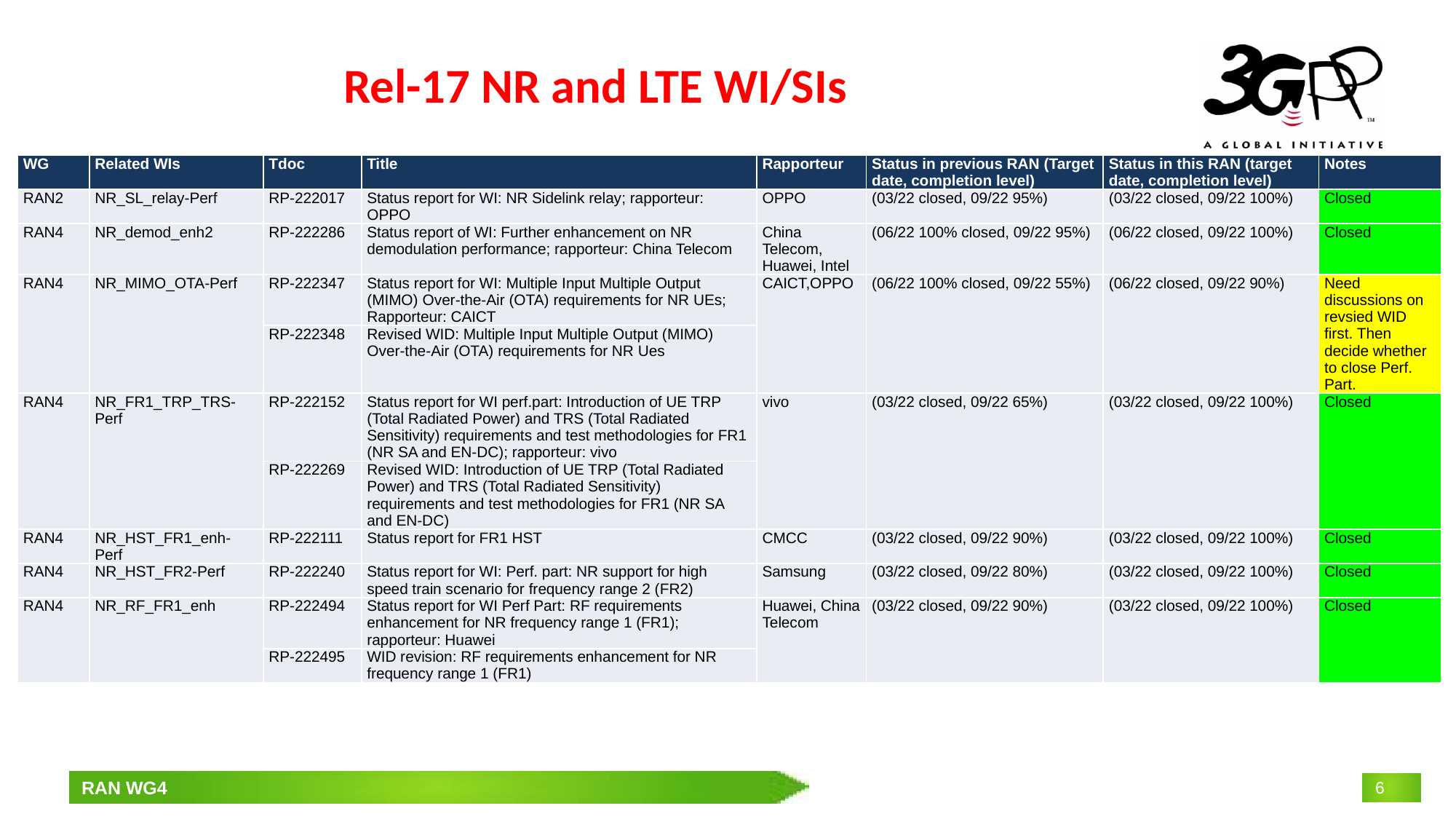

# Rel-17 NR and LTE WI/SIs
| WG | Related WIs | Tdoc | Title | Rapporteur | Status in previous RAN (Target date, completion level) | Status in this RAN (target date, completion level) | Notes |
| --- | --- | --- | --- | --- | --- | --- | --- |
| RAN2 | NR\_SL\_relay-Perf | RP-222017 | Status report for WI: NR Sidelink relay; rapporteur: OPPO | OPPO | (03/22 closed, 09/22 95%) | (03/22 closed, 09/22 100%) | Closed |
| RAN4 | NR\_demod\_enh2 | RP-222286 | Status report of WI: Further enhancement on NR demodulation performance; rapporteur: China Telecom | China Telecom, Huawei, Intel | (06/22 100% closed, 09/22 95%) | (06/22 closed, 09/22 100%) | Closed |
| RAN4 | NR\_MIMO\_OTA-Perf | RP-222347 | Status report for WI: Multiple Input Multiple Output (MIMO) Over-the-Air (OTA) requirements for NR UEs; Rapporteur: CAICT | CAICT,OPPO | (06/22 100% closed, 09/22 55%) | (06/22 closed, 09/22 90%) | Need discussions on revsied WID first. Then decide whether to close Perf. Part. |
|  |  | RP-222348 | Revised WID: Multiple Input Multiple Output (MIMO) Over-the-Air (OTA) requirements for NR Ues |  |  |  |  |
| RAN4 | NR\_FR1\_TRP\_TRS-Perf | RP-222152 | Status report for WI perf.part: Introduction of UE TRP (Total Radiated Power) and TRS (Total Radiated Sensitivity) requirements and test methodologies for FR1 (NR SA and EN-DC); rapporteur: vivo | vivo | (03/22 closed, 09/22 65%) | (03/22 closed, 09/22 100%) | Closed |
|  |  | RP-222269 | Revised WID: Introduction of UE TRP (Total Radiated Power) and TRS (Total Radiated Sensitivity) requirements and test methodologies for FR1 (NR SA and EN-DC) |  |  |  |  |
| RAN4 | NR\_HST\_FR1\_enh-Perf | RP-222111 | Status report for FR1 HST | CMCC | (03/22 closed, 09/22 90%) | (03/22 closed, 09/22 100%) | Closed |
| RAN4 | NR\_HST\_FR2-Perf | RP-222240 | Status report for WI: Perf. part: NR support for high speed train scenario for frequency range 2 (FR2) | Samsung | (03/22 closed, 09/22 80%) | (03/22 closed, 09/22 100%) | Closed |
| RAN4 | NR\_RF\_FR1\_enh | RP-222494 | Status report for WI Perf Part: RF requirements enhancement for NR frequency range 1 (FR1); rapporteur: Huawei | Huawei, China Telecom | (03/22 closed, 09/22 90%) | (03/22 closed, 09/22 100%) | Closed |
|  |  | RP-222495 | WID revision: RF requirements enhancement for NR frequency range 1 (FR1) |  |  |  |  |